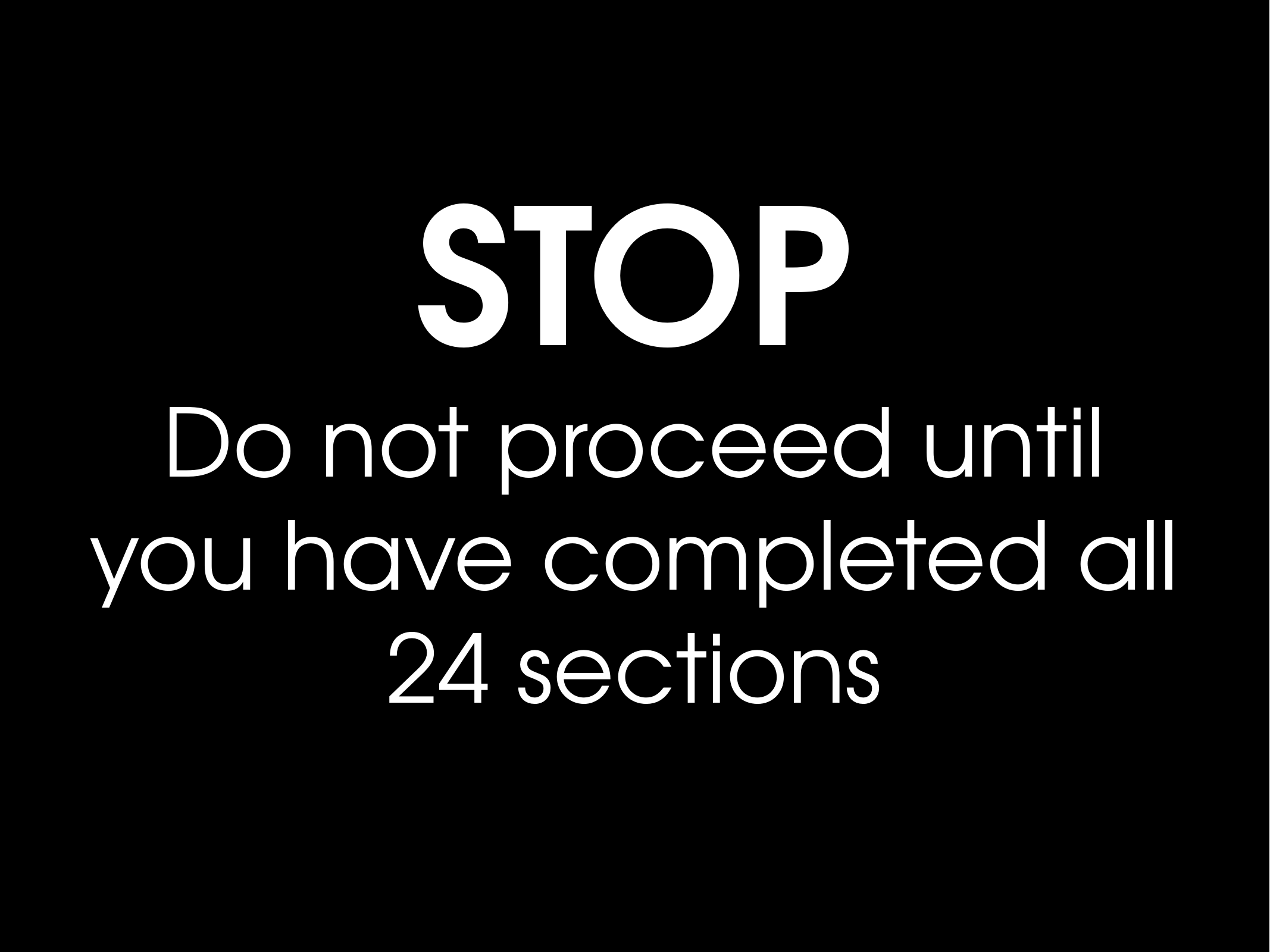

STOP
Do not proceed until you have completed all 24 sections